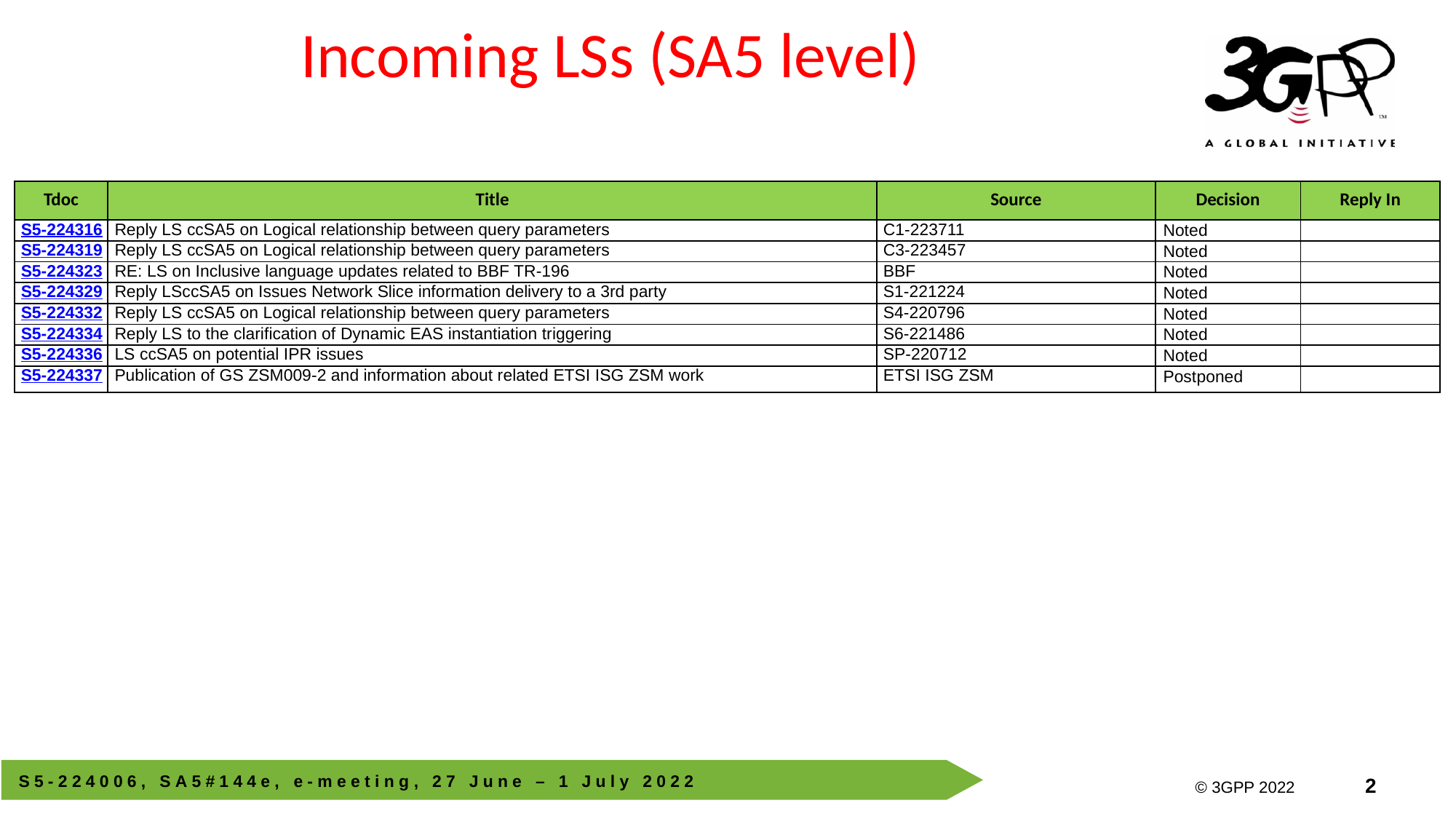

# Incoming LSs (SA5 level)
| Tdoc | Title | Source | Decision | Reply In |
| --- | --- | --- | --- | --- |
| S5-224316 | Reply LS ccSA5 on Logical relationship between query parameters | C1-223711 | Noted |  |
| S5-224319 | Reply LS ccSA5 on Logical relationship between query parameters | C3-223457 | Noted |  |
| S5-224323 | RE: LS on Inclusive language updates related to BBF TR-196 | BBF | Noted |  |
| S5-224329 | Reply LSccSA5 on Issues Network Slice information delivery to a 3rd party | S1-221224 | Noted |  |
| S5-224332 | Reply LS ccSA5 on Logical relationship between query parameters | S4-220796 | Noted |  |
| S5-224334 | Reply LS to the clarification of Dynamic EAS instantiation triggering | S6-221486 | Noted |  |
| S5-224336 | LS ccSA5 on potential IPR issues | SP-220712 | Noted |  |
| S5-224337 | Publication of GS ZSM009-2 and information about related ETSI ISG ZSM work | ETSI ISG ZSM | Postponed |  |